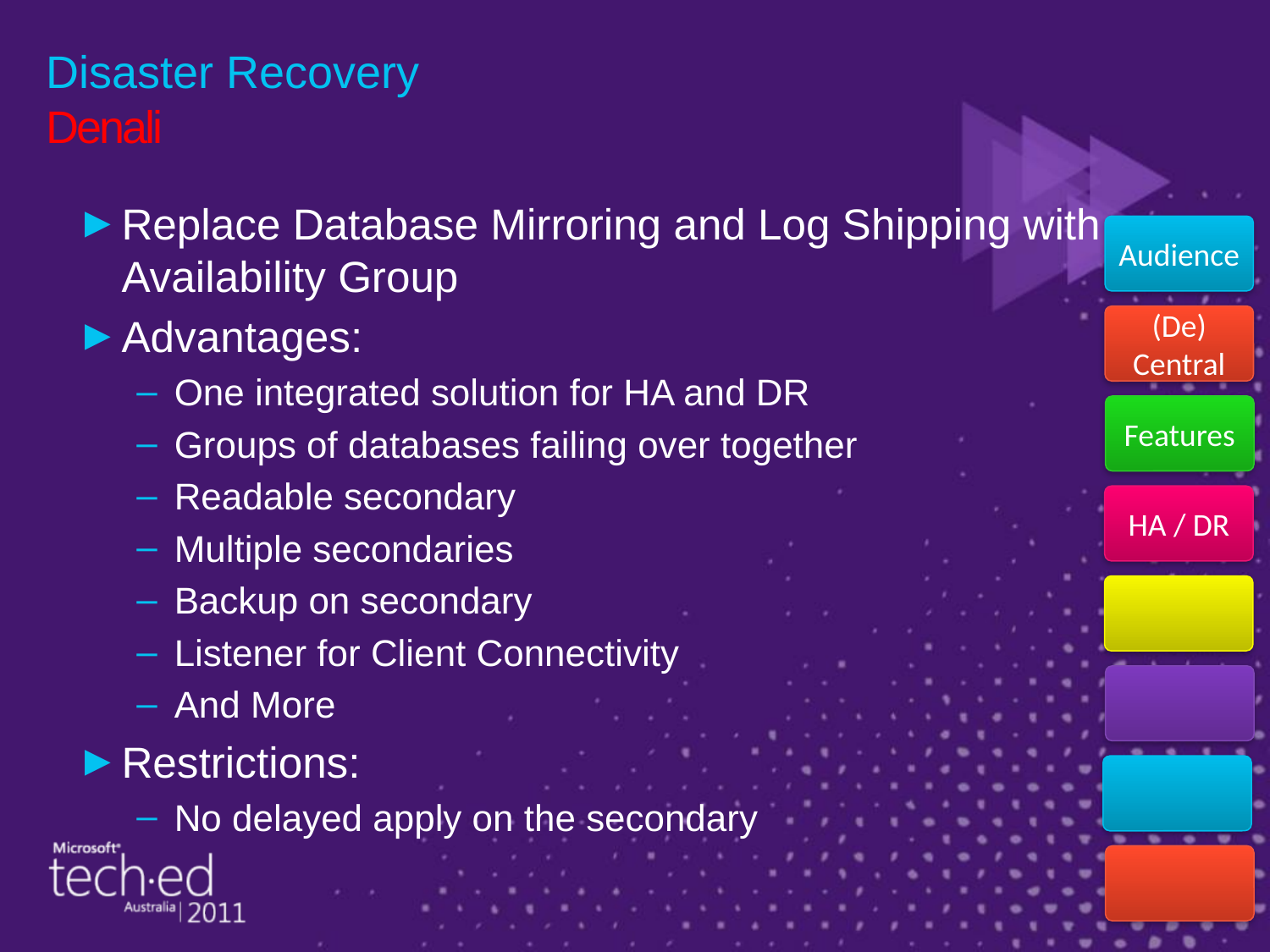

Disaster Recovery
Denali
Replace Database Mirroring and Log Shipping with Availability Group
Advantages:
One integrated solution for HA and DR
Groups of databases failing over together
Readable secondary
Multiple secondaries
Backup on secondary
Listener for Client Connectivity
And More
Restrictions:
No delayed apply on the secondary
Audience
(De) Central
Features
HA / DR